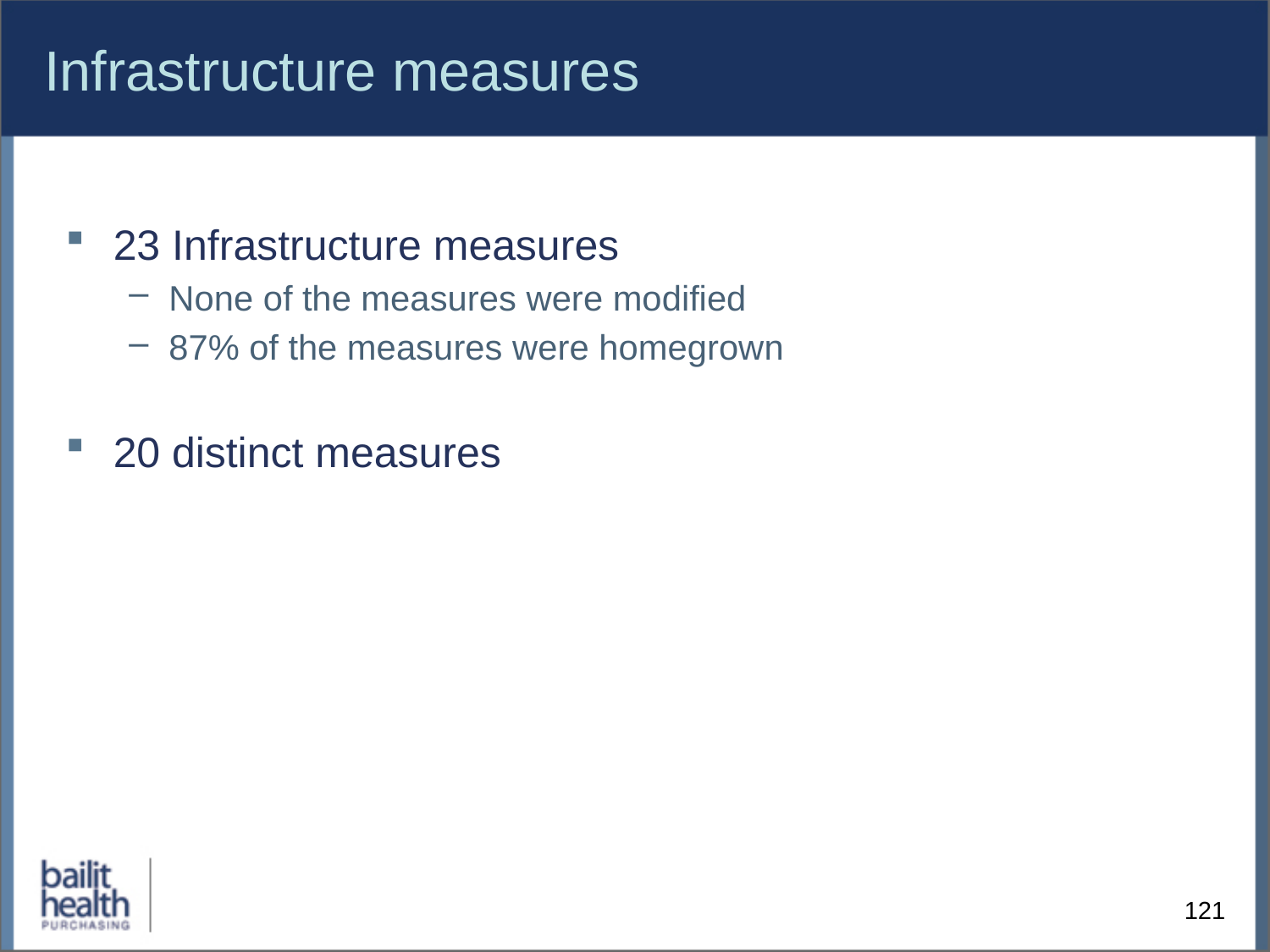

# Infrastructure measures
23 Infrastructure measures
None of the measures were modified
87% of the measures were homegrown

20 distinct measures

121